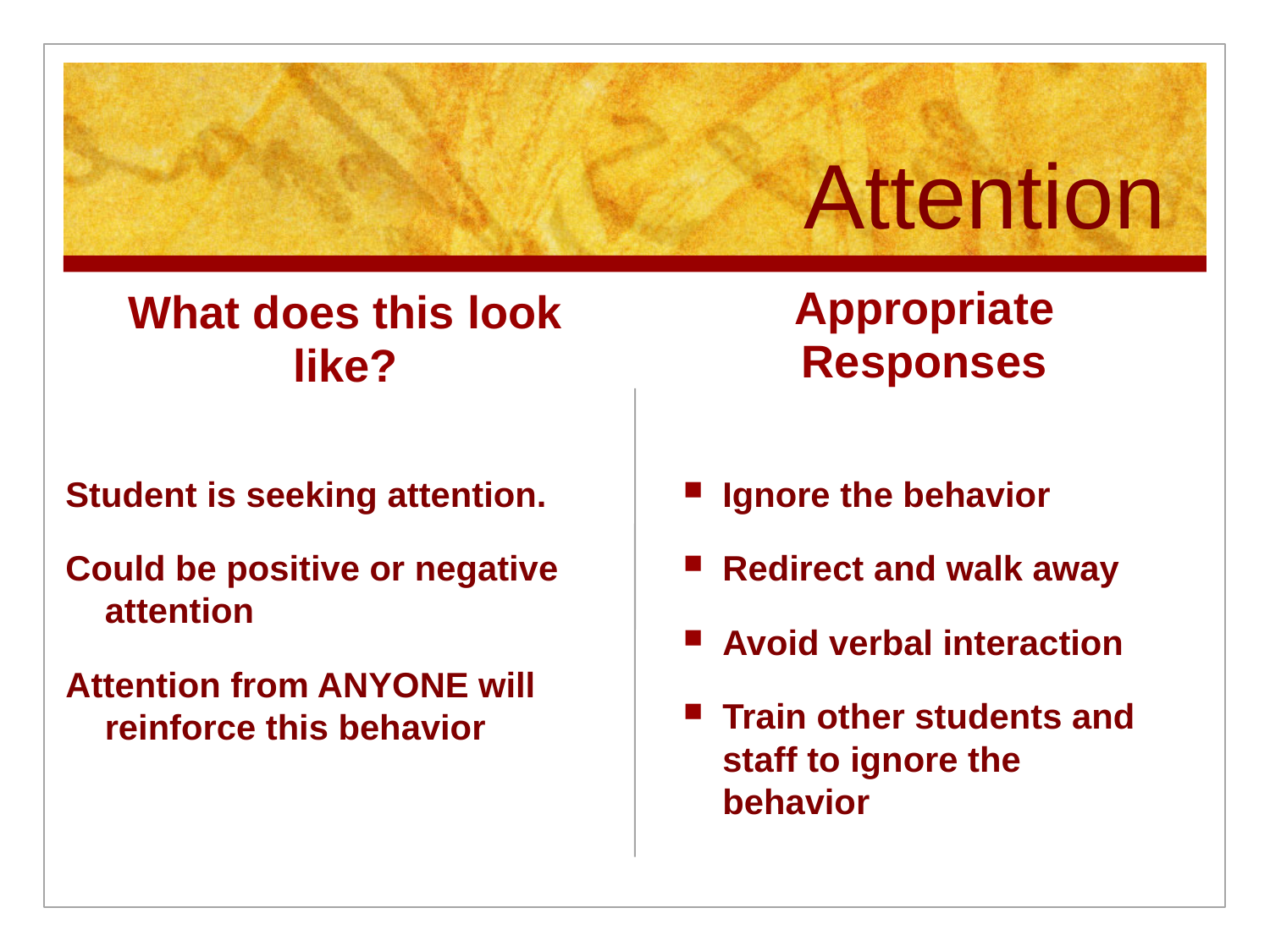

# Attention
What does this look like?
Appropriate Responses
Student is seeking attention.
Could be positive or negative attention
Attention from ANYONE will reinforce this behavior

Ignore the behavior
Redirect and walk away
Avoid verbal interaction
Train other students and staff to ignore the behavior